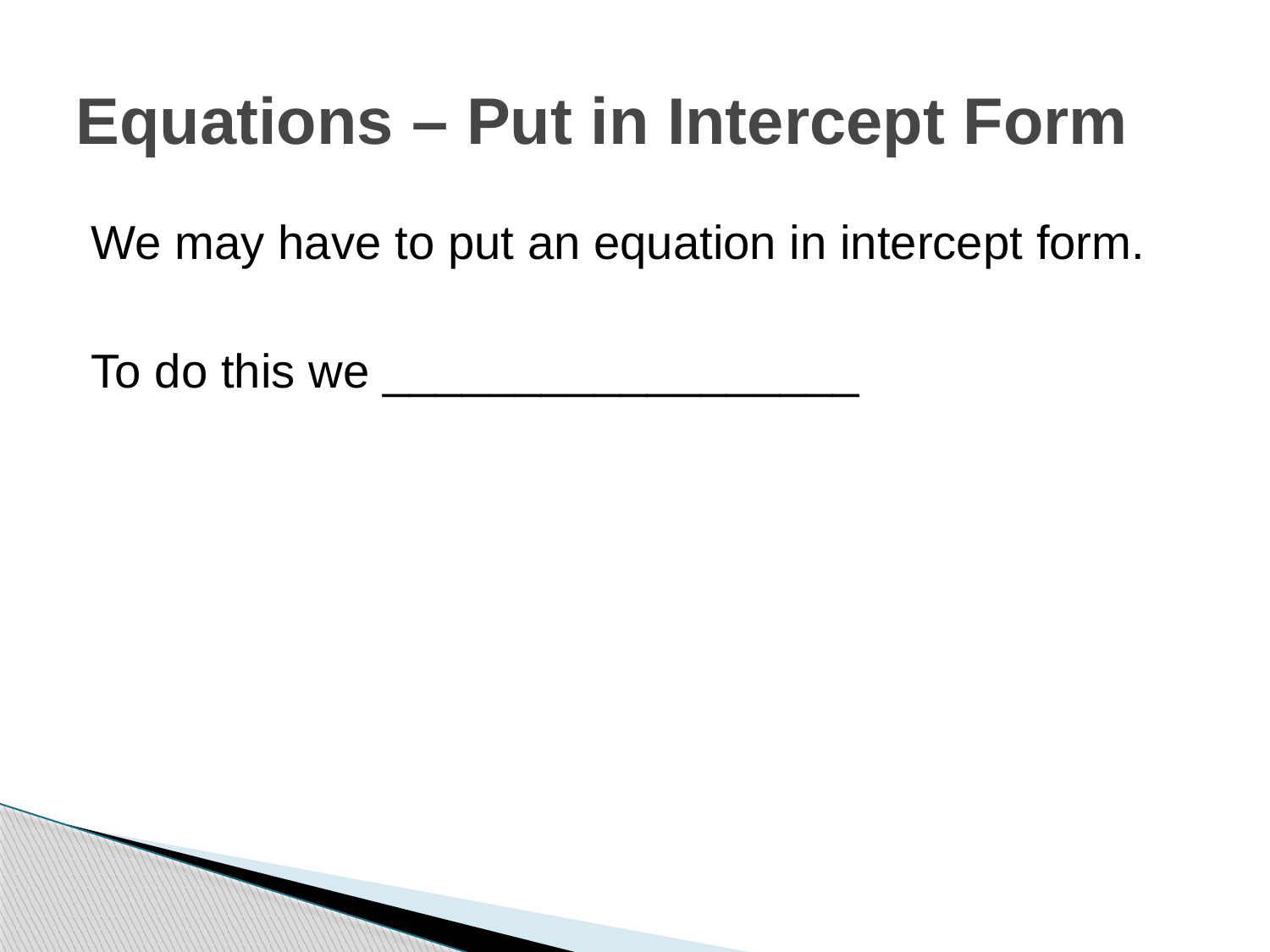

# Equations – Put in Intercept Form
We may have to put an equation in intercept form.

To do this we __________________